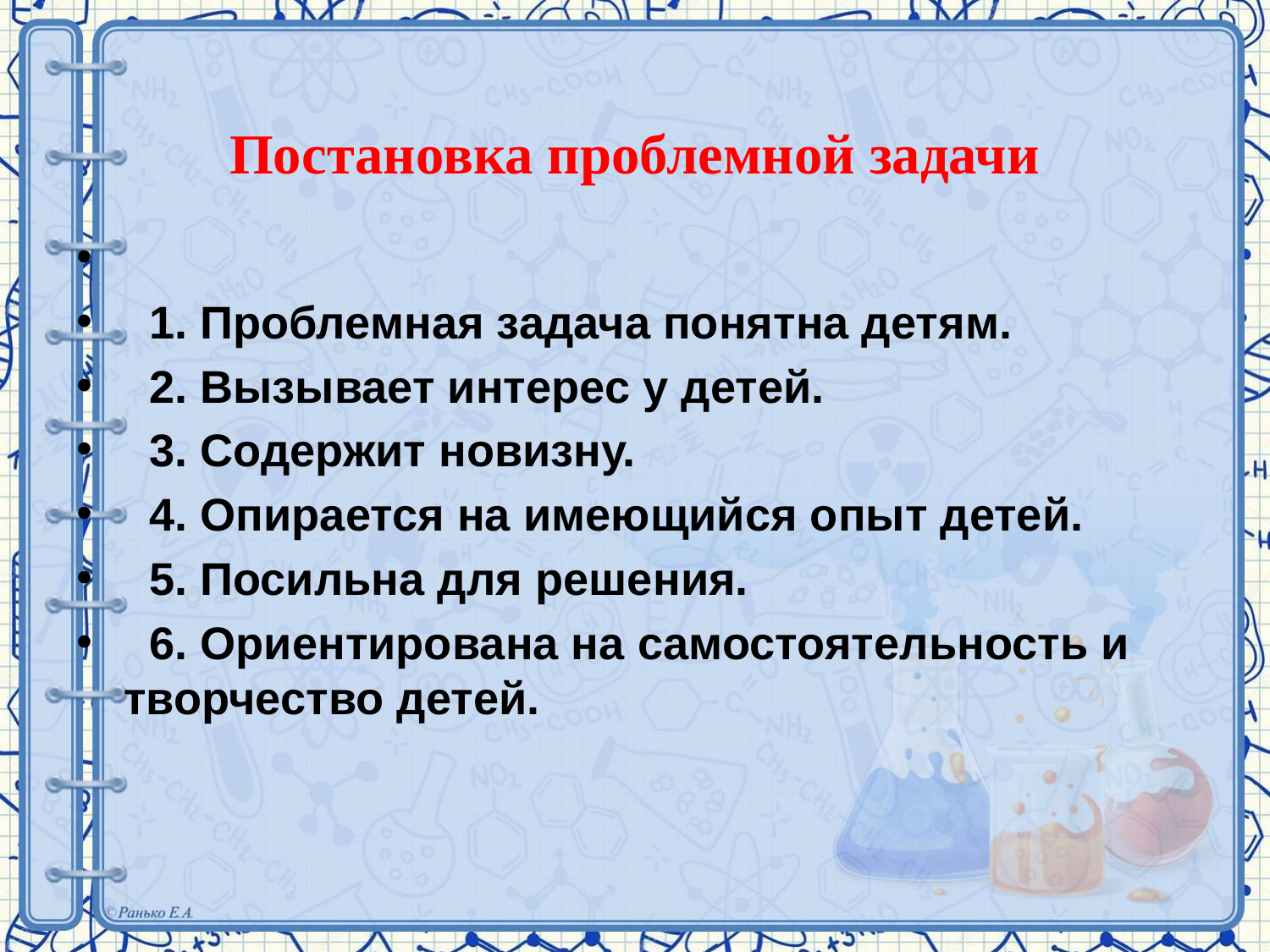

# Постановка проблемной задачи

  1. Проблемная задача понятна детям.
  2. Вызывает интерес у детей.
  3. Содержит новизну.
  4. Опирается на имеющийся опыт детей.
  5. Посильна для решения.
  6. Ориентирована на самостоятельность и     творчество детей.